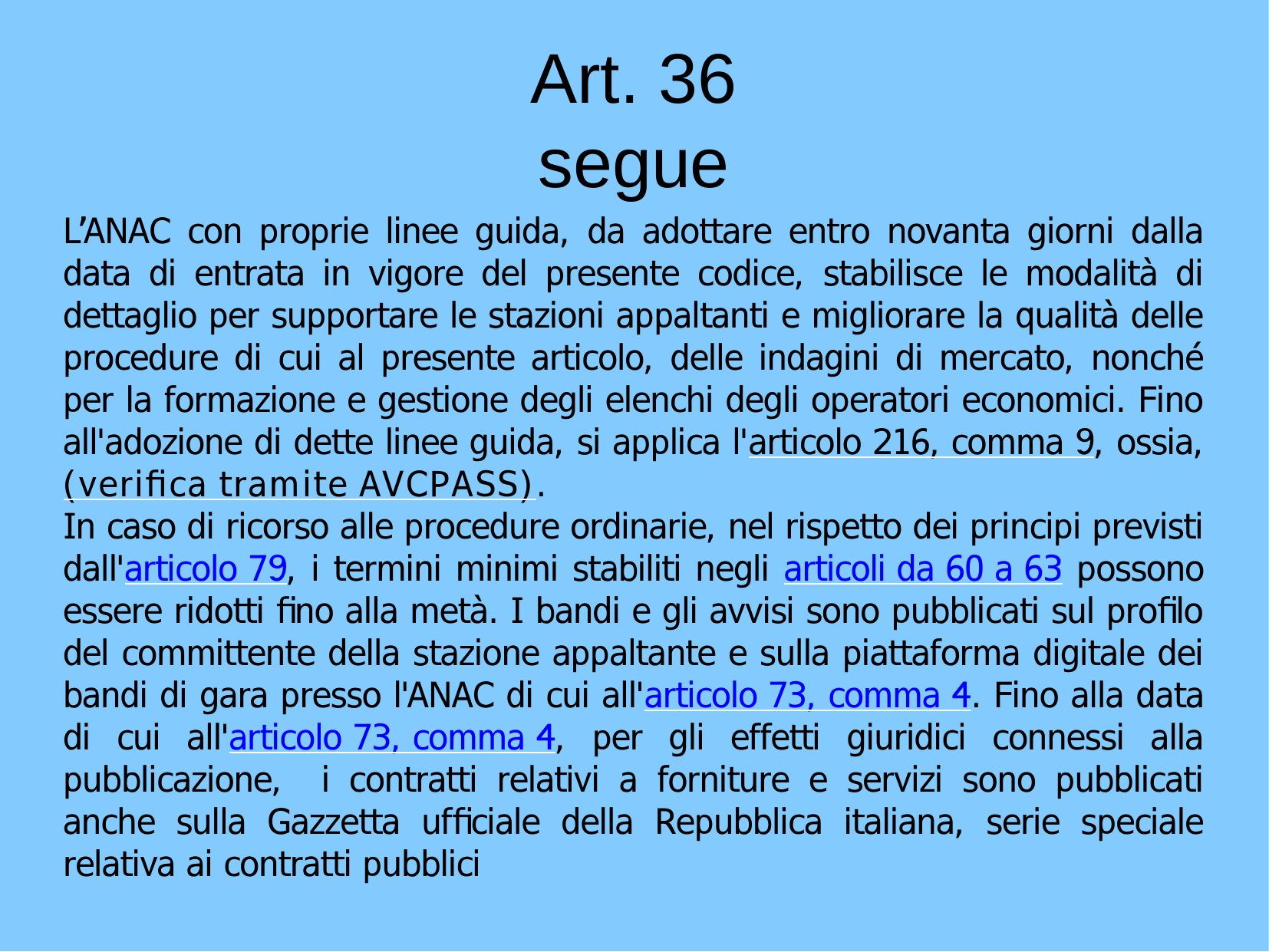

Art. 36
segue
L’ANAC con proprie linee guida, da adottare entro novanta giorni dalla data di entrata in vigore del presente codice, stabilisce le modalità di dettaglio per supportare le stazioni appaltanti e migliorare la qualità delle procedure di cui al presente articolo, delle indagini di mercato, nonché per la formazione e gestione degli elenchi degli operatori economici. Fino all'adozione di dette linee guida, si applica l'articolo 216, comma 9, ossia, (verifica tramite AVCPASS).
In caso di ricorso alle procedure ordinarie, nel rispetto dei principi previsti dall'articolo 79, i termini minimi stabiliti negli articoli da 60 a 63 possono essere ridotti fino alla metà. I bandi e gli avvisi sono pubblicati sul profilo del committente della stazione appaltante e sulla piattaforma digitale dei bandi di gara presso l'ANAC di cui all'articolo 73, comma 4. Fino alla data di cui all'articolo 73, comma 4, per gli effetti giuridici connessi alla pubblicazione,  i contratti relativi a forniture e servizi sono pubblicati anche sulla Gazzetta ufficiale della Repubblica italiana, serie speciale relativa ai contratti pubblici